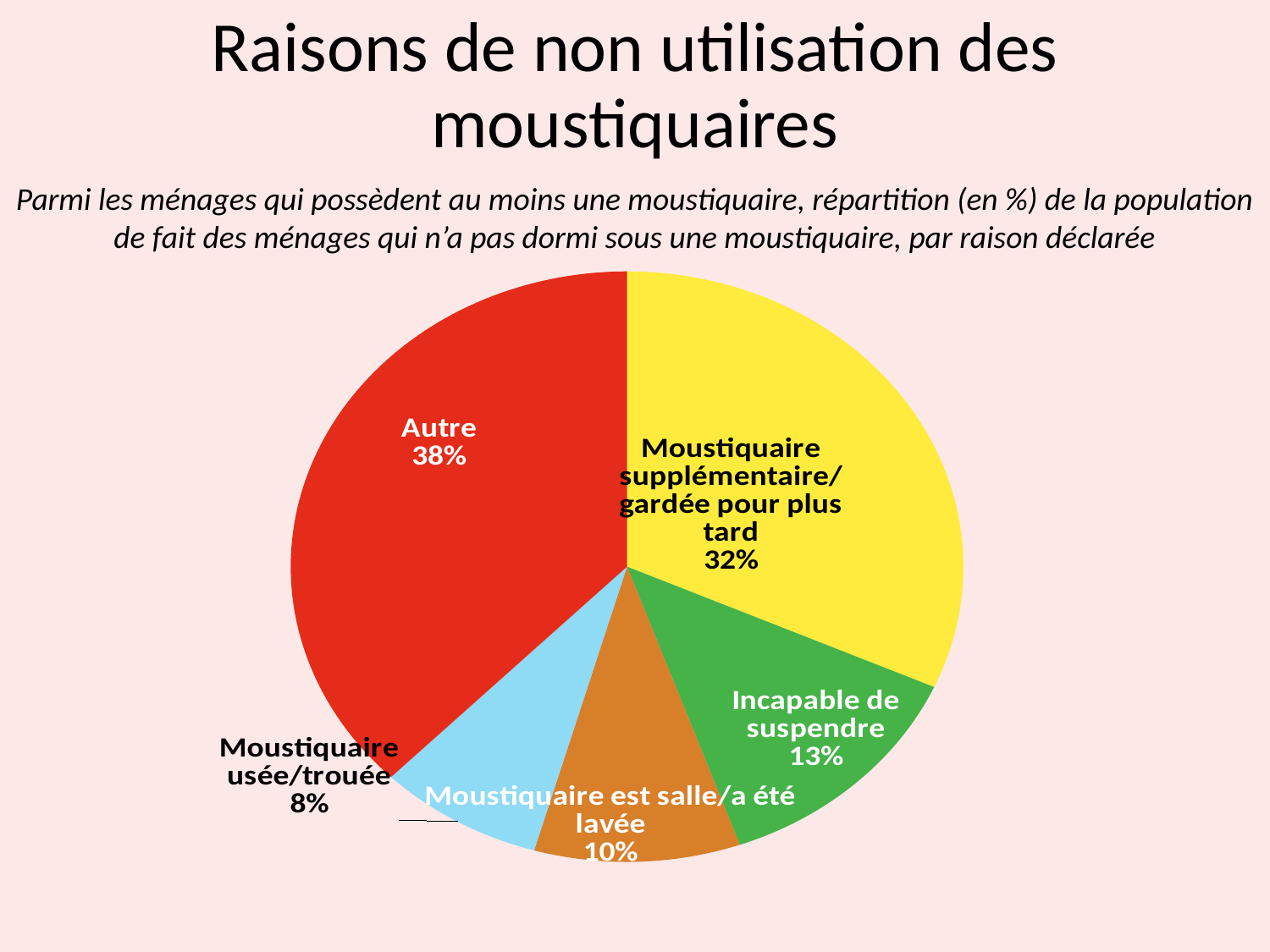

# Raisons de non utilisation des moustiquaires
Parmi les ménages qui possèdent au moins une moustiquaire, répartition (en %) de la population de fait des ménages qui n’a pas dormi sous une moustiquaire, par raison déclarée

### Chart

| Category | Series 1 |
|---|---|
| Moustiquaire supplémentaire/gardée pour plus tard | 32.0 |
| Incapable de suspendre | 13.0 |
| Moustiquaire est salle/a été lavée | 10.0 |
| Moustiquaire usée/trouée | 8.0 |
| Autre | 38.0 |